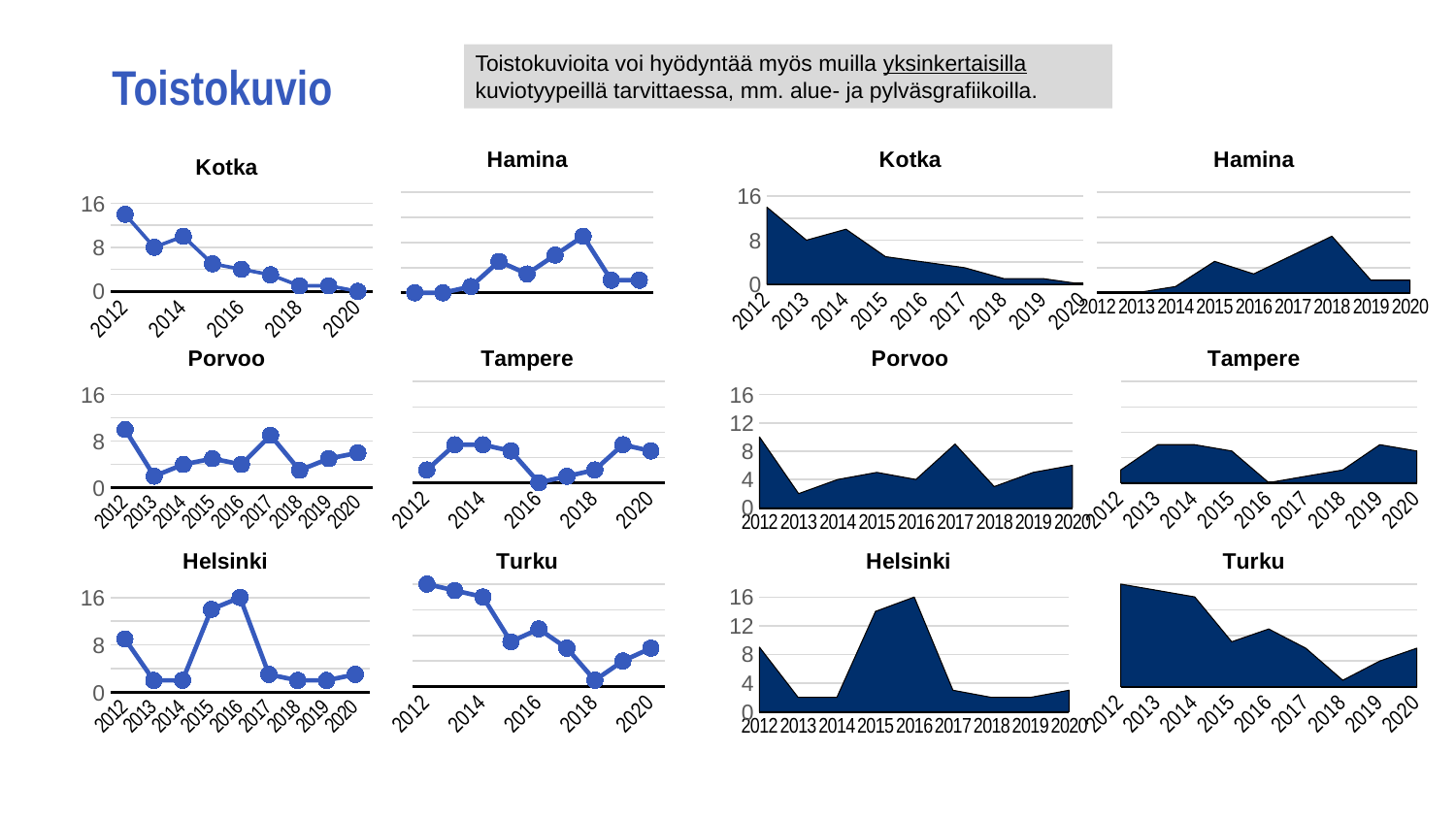

Toistokuvio
Toistokuvioita voi hyödyntää myös muilla yksinkertaisilla kuviotyypeillä tarvittaessa, mm. alue- ja pylväsgrafiikoilla.

### Chart: Hamina

| Category | Hamina |
|---|---|
| 2012 | 0.0 |
| 2013 | 0.0 |
| 2014 | 1.0 |
| 2015 | 5.0 |
| 2016 | 3.0 |
| 2017 | 6.0 |
| 2018 | 9.0 |
| 2019 | 2.0 |
| 2020 | 2.0 |

### Chart: Kotka

| Category | Kotka |
|---|---|
| 2012 | 14.0 |
| 2013 | 8.0 |
| 2014 | 10.0 |
| 2015 | 5.0 |
| 2016 | 4.0 |
| 2017 | 3.0 |
| 2018 | 1.0 |
| 2019 | 1.0 |
| 2020 | 0.0 |

### Chart: Tampere

| Category | Tampere |
|---|---|
| 2012 | 2.0 |
| 2013 | 6.0 |
| 2014 | 6.0 |
| 2015 | 5.0 |
| 2016 | 0.0 |
| 2017 | 1.0 |
| 2018 | 2.0 |
| 2019 | 6.0 |
| 2020 | 5.0 |

### Chart: Porvoo

| Category | Porvoo |
|---|---|
| 2012 | 10.0 |
| 2013 | 2.0 |
| 2014 | 4.0 |
| 2015 | 5.0 |
| 2016 | 4.0 |
| 2017 | 9.0 |
| 2018 | 3.0 |
| 2019 | 5.0 |
| 2020 | 6.0 |

### Chart: Turku

| Category | Turku |
|---|---|
| 2012 | 16.0 |
| 2013 | 15.0 |
| 2014 | 14.0 |
| 2015 | 7.0 |
| 2016 | 9.0 |
| 2017 | 6.0 |
| 2018 | 1.0 |
| 2019 | 4.0 |
| 2020 | 6.0 |

### Chart: Helsinki

| Category | Helsinki |
|---|---|
| 2012 | 9.0 |
| 2013 | 2.0 |
| 2014 | 2.0 |
| 2015 | 14.0 |
| 2016 | 16.0 |
| 2017 | 3.0 |
| 2018 | 2.0 |
| 2019 | 2.0 |
| 2020 | 3.0 |

### Chart: Kotka

| Category | Kotka |
|---|---|
| 2012 | 14.0 |
| 2013 | 8.0 |
| 2014 | 10.0 |
| 2015 | 5.0 |
| 2016 | 4.0 |
| 2017 | 3.0 |
| 2018 | 1.0 |
| 2019 | 1.0 |
| 2020 | 0.0 |

### Chart: Hamina

| Category | Hamina |
|---|---|
| 2012 | 0.0 |
| 2013 | 0.0 |
| 2014 | 1.0 |
| 2015 | 5.0 |
| 2016 | 3.0 |
| 2017 | 6.0 |
| 2018 | 9.0 |
| 2019 | 2.0 |
| 2020 | 2.0 |

### Chart: Porvoo

| Category | Porvoo |
|---|---|
| 2012 | 10.0 |
| 2013 | 2.0 |
| 2014 | 4.0 |
| 2015 | 5.0 |
| 2016 | 4.0 |
| 2017 | 9.0 |
| 2018 | 3.0 |
| 2019 | 5.0 |
| 2020 | 6.0 |

### Chart: Tampere

| Category | Tampere |
|---|---|
| 2012 | 2.0 |
| 2013 | 6.0 |
| 2014 | 6.0 |
| 2015 | 5.0 |
| 2016 | 0.0 |
| 2017 | 1.0 |
| 2018 | 2.0 |
| 2019 | 6.0 |
| 2020 | 5.0 |

### Chart: Helsinki

| Category | Helsinki |
|---|---|
| 2012 | 9.0 |
| 2013 | 2.0 |
| 2014 | 2.0 |
| 2015 | 14.0 |
| 2016 | 16.0 |
| 2017 | 3.0 |
| 2018 | 2.0 |
| 2019 | 2.0 |
| 2020 | 3.0 |

### Chart: Turku

| Category | Turku |
|---|---|
| 2012 | 16.0 |
| 2013 | 15.0 |
| 2014 | 14.0 |
| 2015 | 7.0 |
| 2016 | 9.0 |
| 2017 | 6.0 |
| 2018 | 1.0 |
| 2019 | 4.0 |
| 2020 | 6.0 |